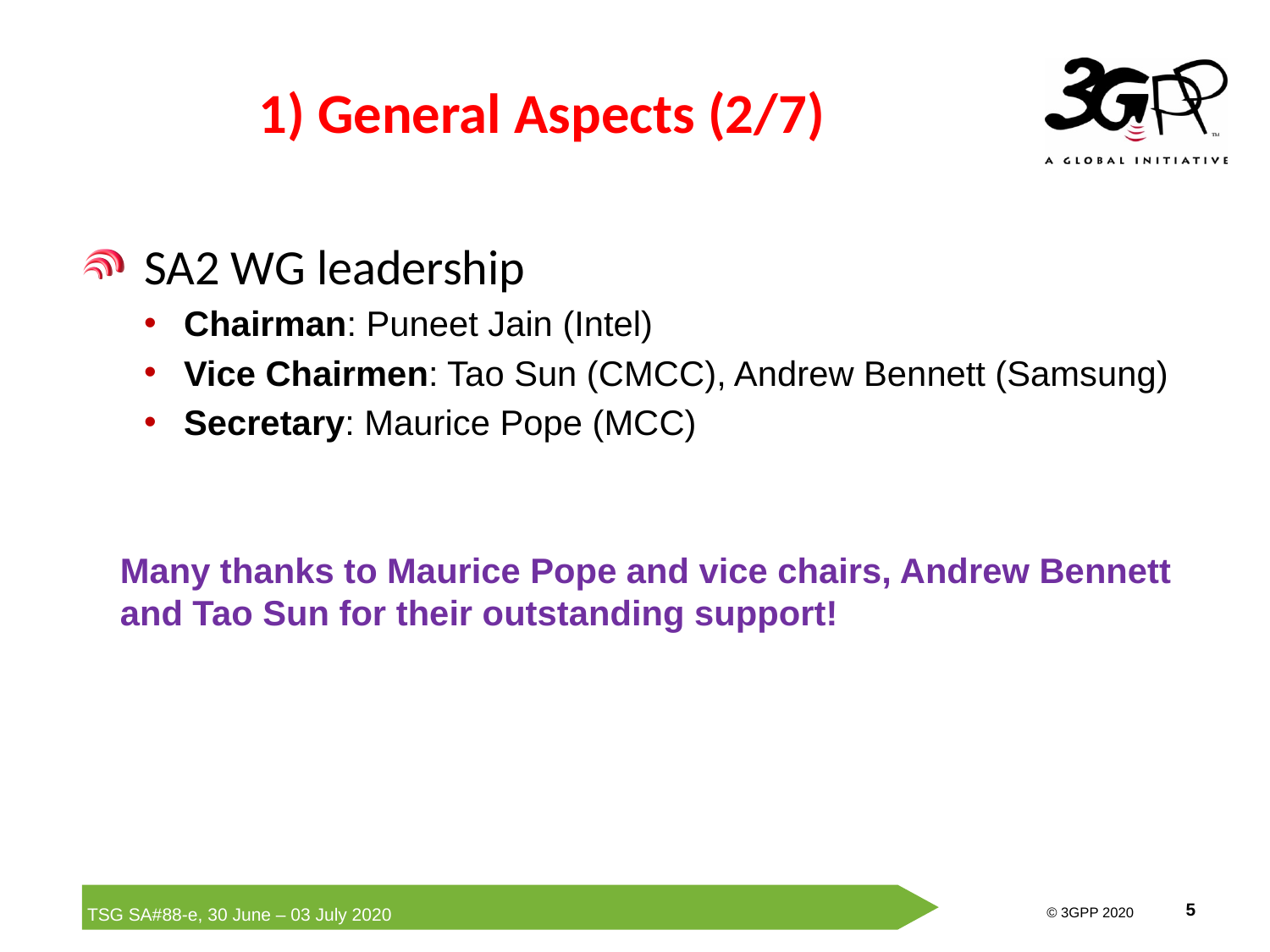

# 1) General Aspects (2/7)
SA2 WG leadership
Chairman: Puneet Jain (Intel)
Vice Chairmen: Tao Sun (CMCC), Andrew Bennett (Samsung)
Secretary: Maurice Pope (MCC)

Many thanks to Maurice Pope and vice chairs, Andrew Bennett and Tao Sun for their outstanding support!